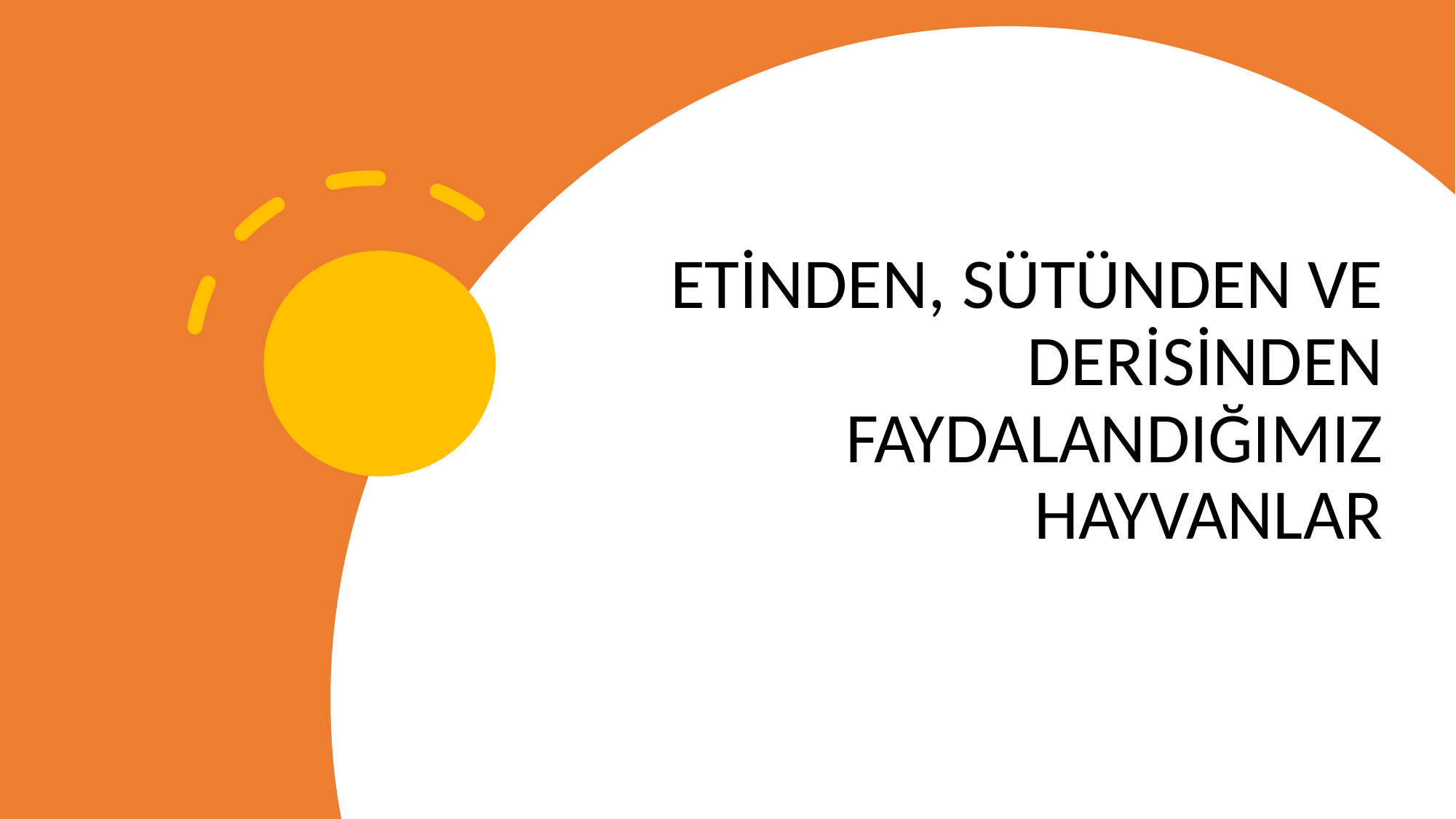

# ETİNDEN, SÜTÜNDEN VE DERİSİNDEN FAYDALANDIĞIMIZ HAYVANLAR